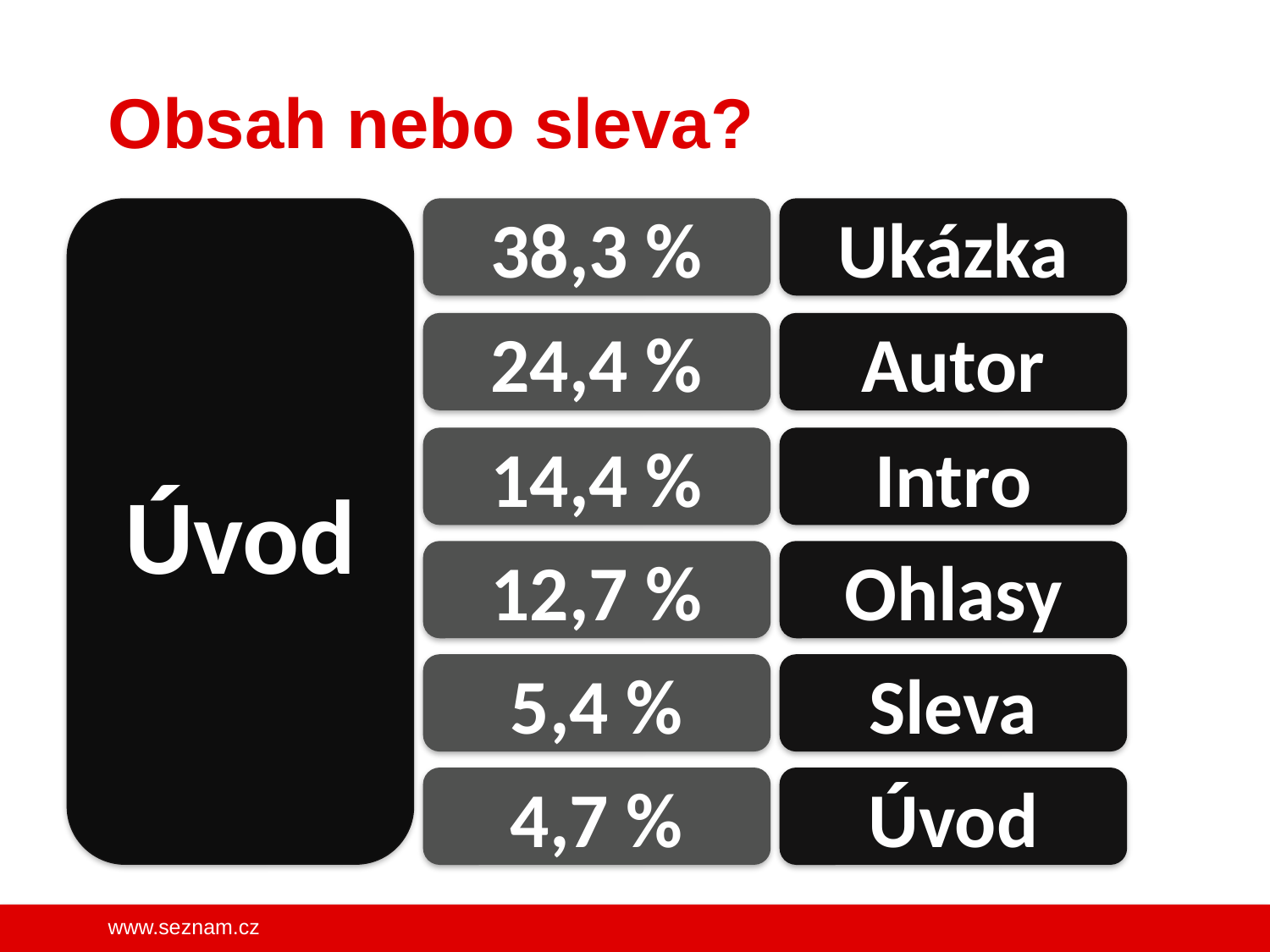

# Obsah nebo sleva?
38,3 %
Ukázka
Úvod

24,4 %
Autor
14,4 %
Intro
12,7 %
Ohlasy
5,4 %
Sleva
4,7 %
Úvod